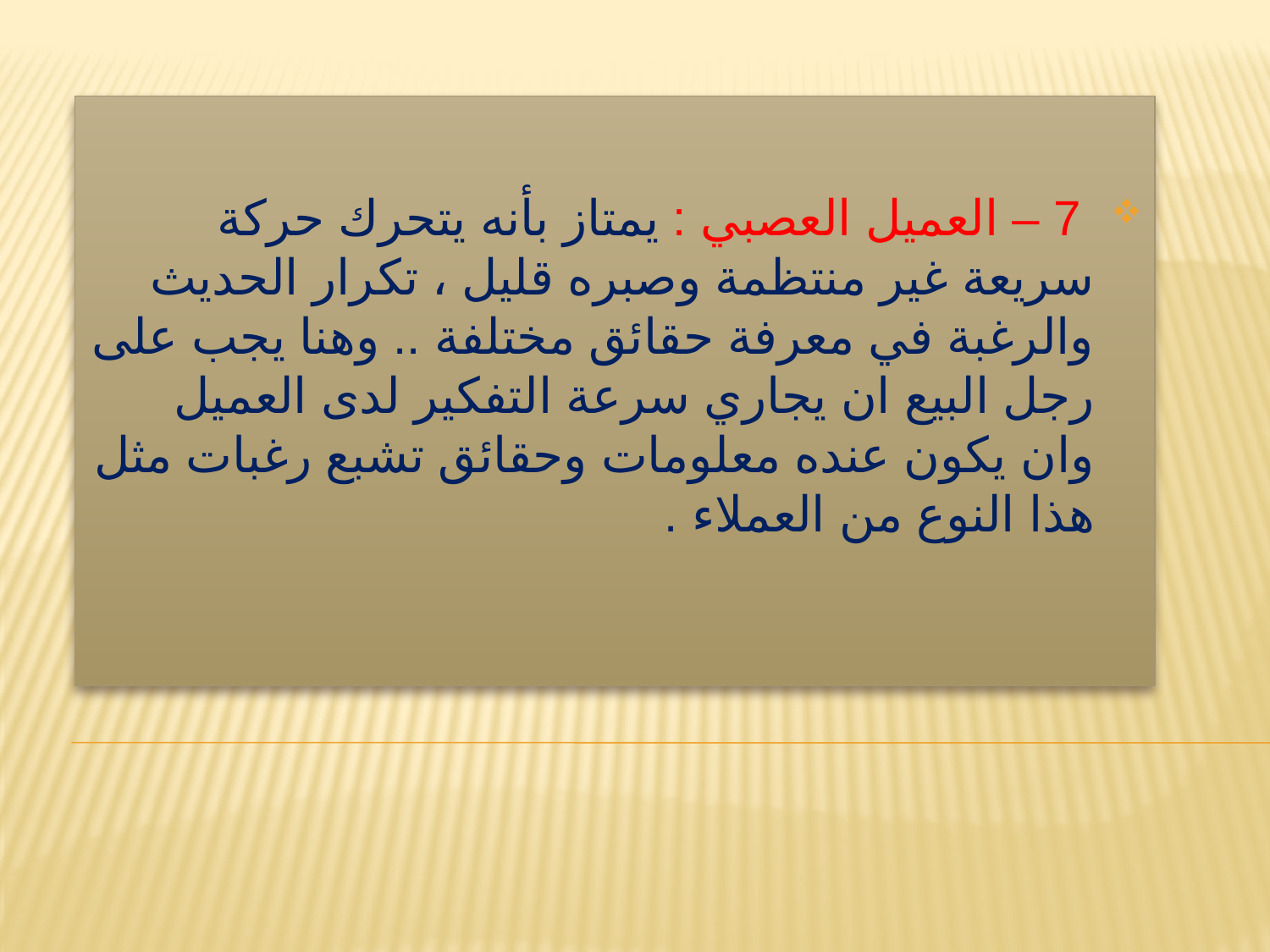

7 – العميل العصبي : يمتاز بأنه يتحرك حركة سريعة غير منتظمة وصبره قليل ، تكرار الحديث والرغبة في معرفة حقائق مختلفة .. وهنا يجب على رجل البيع ان يجاري سرعة التفكير لدى العميل وان يكون عنده معلومات وحقائق تشبع رغبات مثل هذا النوع من العملاء .